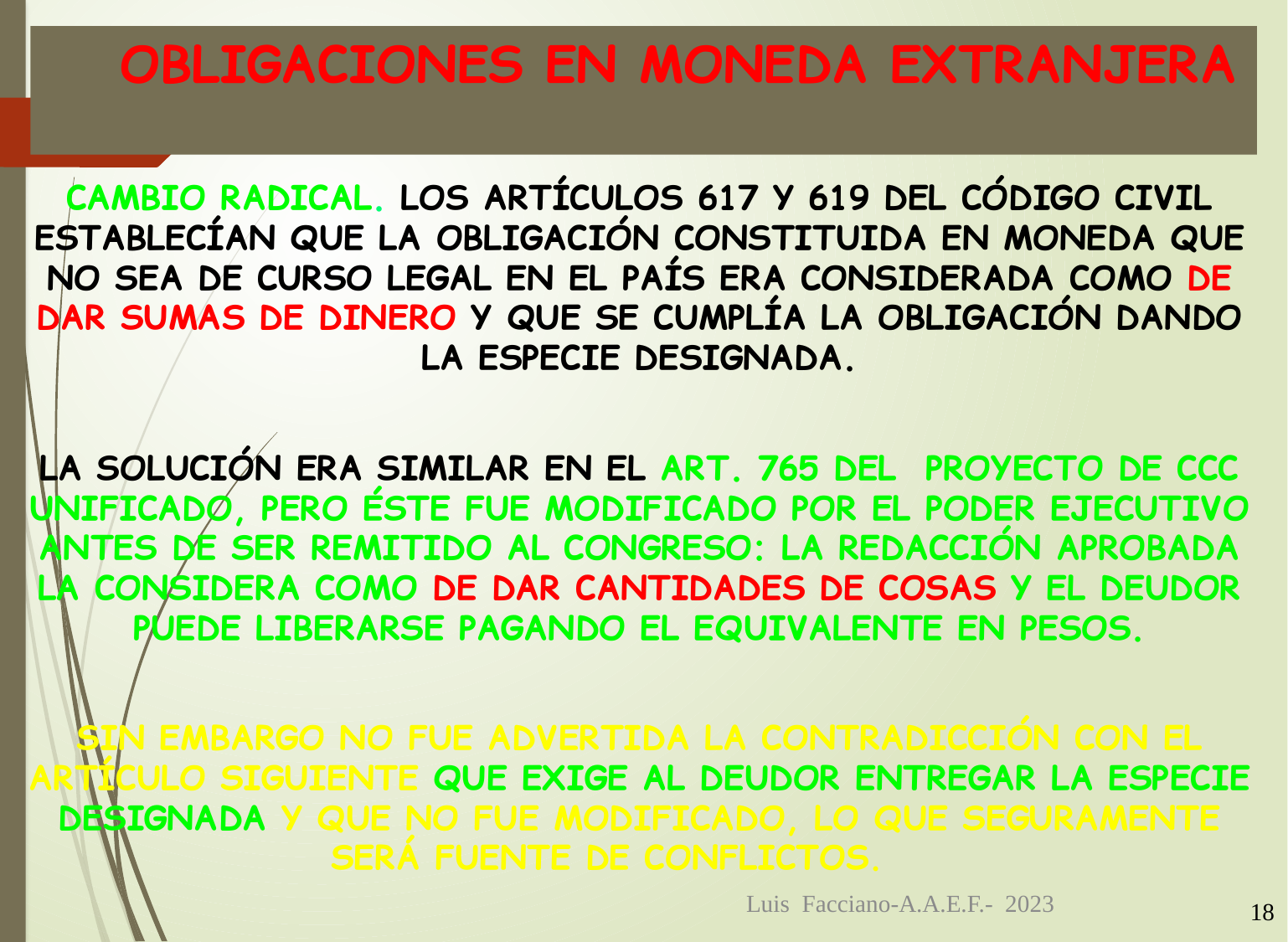

# OBLIGACIONES EN MONEDA EXTRANJERA
CAMBIO RADICAL. LOS ARTÍCULOS 617 Y 619 DEL CÓDIGO CIVIL ESTABLECÍAN QUE LA OBLIGACIÓN CONSTITUIDA EN MONEDA QUE NO SEA DE CURSO LEGAL EN EL PAÍS ERA CONSIDERADA COMO DE DAR SUMAS DE DINERO Y QUE SE CUMPLÍA LA OBLIGACIÓN DANDO LA ESPECIE DESIGNADA.

LA SOLUCIÓN ERA SIMILAR EN EL ART. 765 DEL  PROYECTO DE CCC UNIFICADO, PERO ÉSTE FUE MODIFICADO POR EL PODER EJECUTIVO ANTES DE SER REMITIDO AL CONGRESO: LA REDACCIÓN APROBADA LA CONSIDERA COMO DE DAR CANTIDADES DE COSAS Y EL DEUDOR PUEDE LIBERARSE PAGANDO EL EQUIVALENTE EN PESOS.

SIN EMBARGO NO FUE ADVERTIDA LA CONTRADICCIÓN CON EL ARTÍCULO SIGUIENTE QUE EXIGE AL DEUDOR ENTREGAR LA ESPECIE DESIGNADA Y QUE NO FUE MODIFICADO, LO QUE SEGURAMENTE SERÁ FUENTE DE CONFLICTOS.

Luis  Facciano-A.A.E.F.-  2023
18